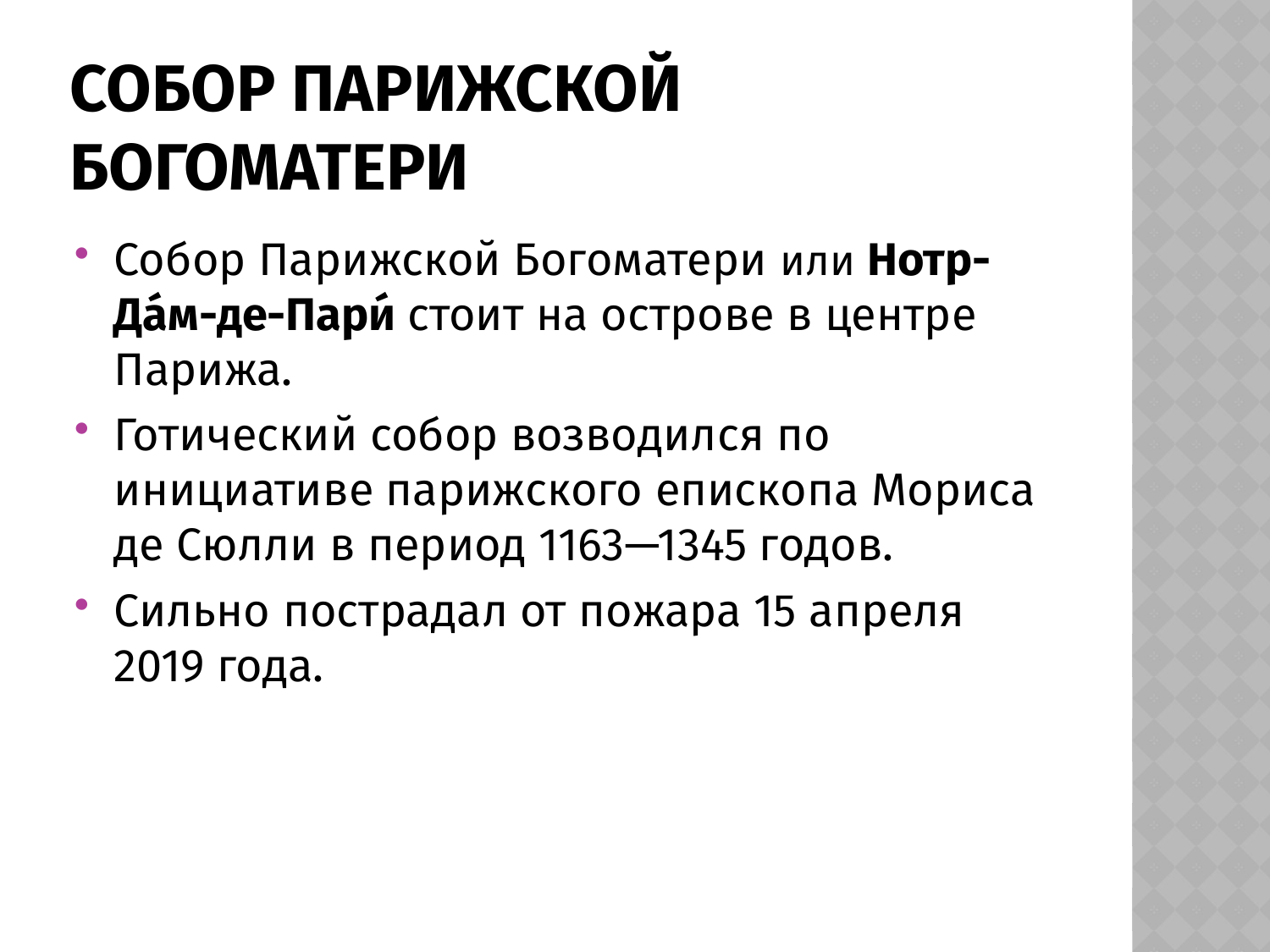

# Собор Парижской Богоматери
Собор Парижской Богоматери или Нотр-Да́м-де-Пари́ стоит на острове в центре Парижа.
Готический собор возводился по инициативе парижского епископа Мориса де Сюлли в период 1163—1345 годов.
Сильно пострадал от пожара 15 апреля 2019 года.